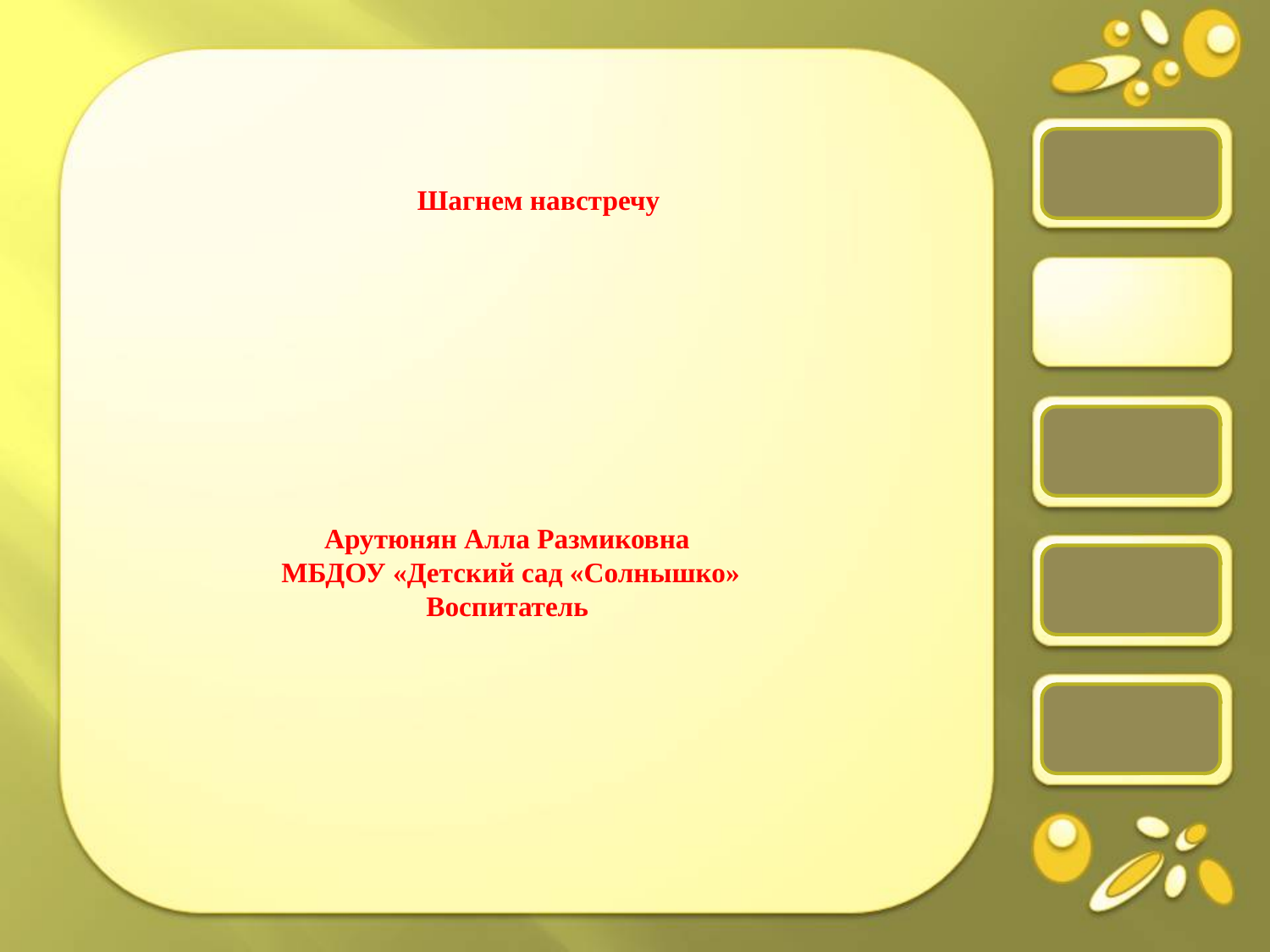

Шагнем навстречу
Арутюнян Алла Размиковна
МБДОУ «Детский сад «Солнышко»
Воспитатель